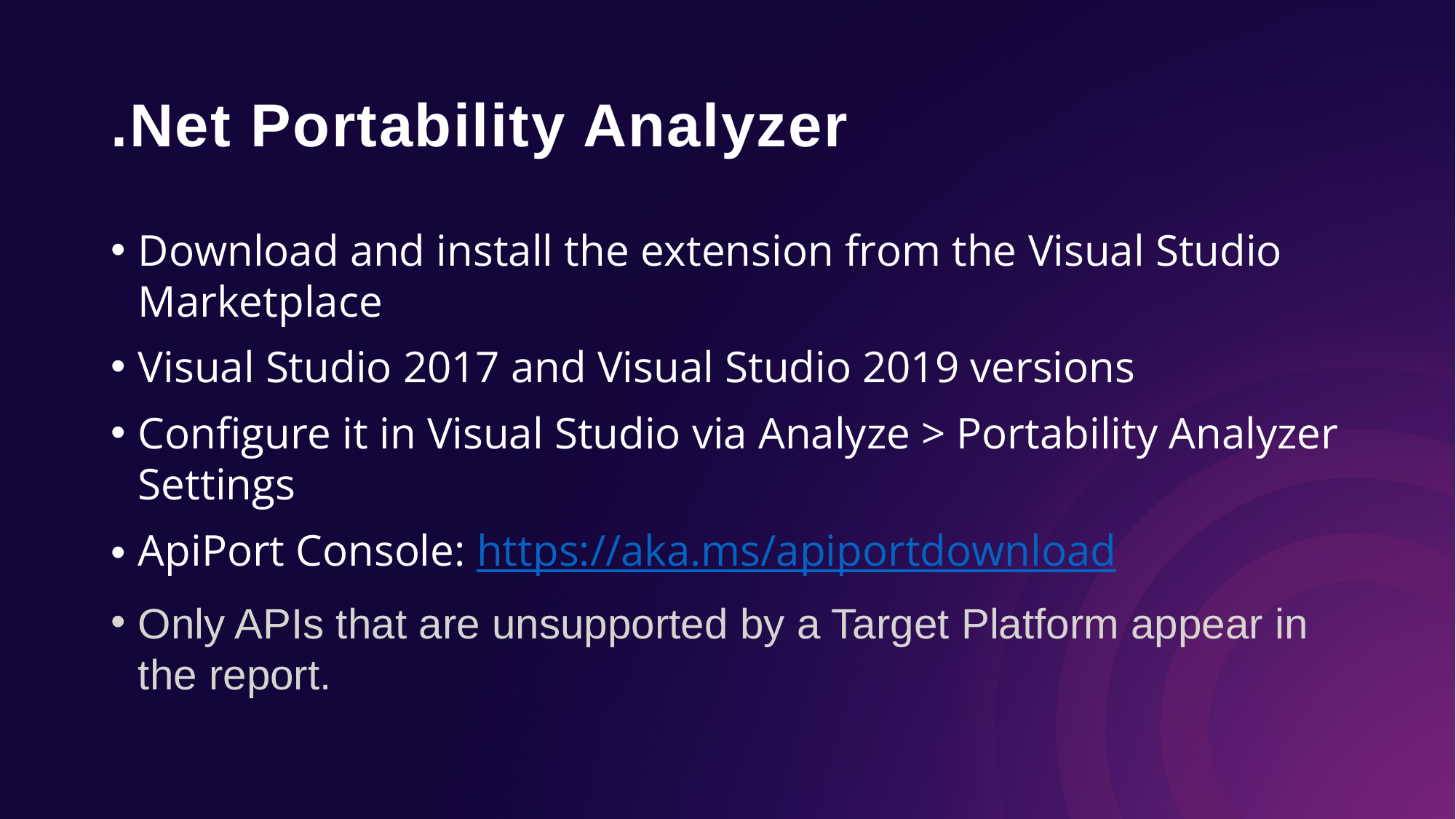

# .Net Portability Analyzer
Download and install the extension from the Visual Studio Marketplace
Visual Studio 2017 and Visual Studio 2019 versions
Configure it in Visual Studio via Analyze > Portability Analyzer Settings
ApiPort Console: https://aka.ms/apiportdownload
Only APIs that are unsupported by a Target Platform appear in the report.